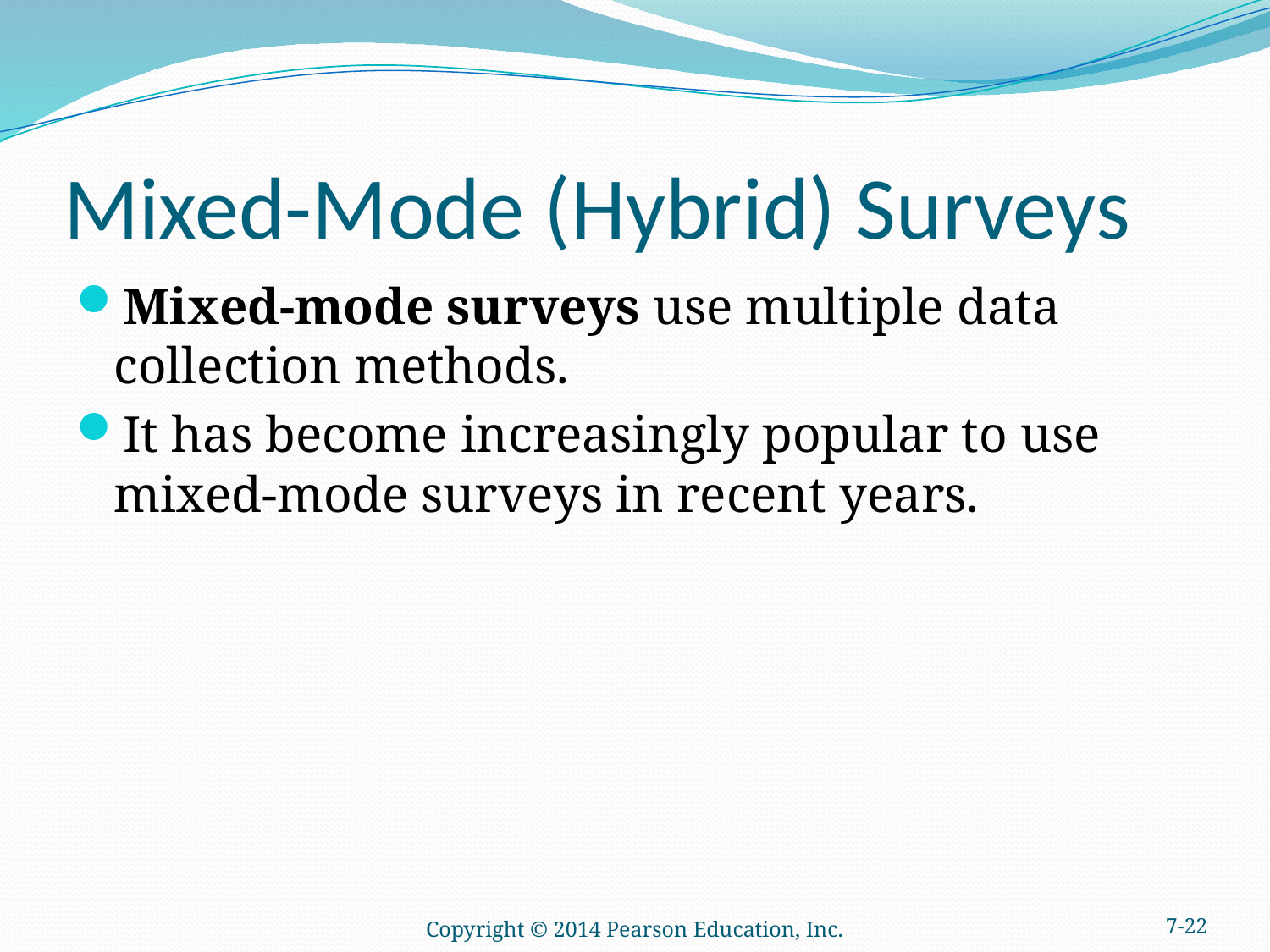

# Mixed-Mode (Hybrid) Surveys
Mixed-mode surveys use multiple data collection methods.
It has become increasingly popular to use mixed-mode surveys in recent years.